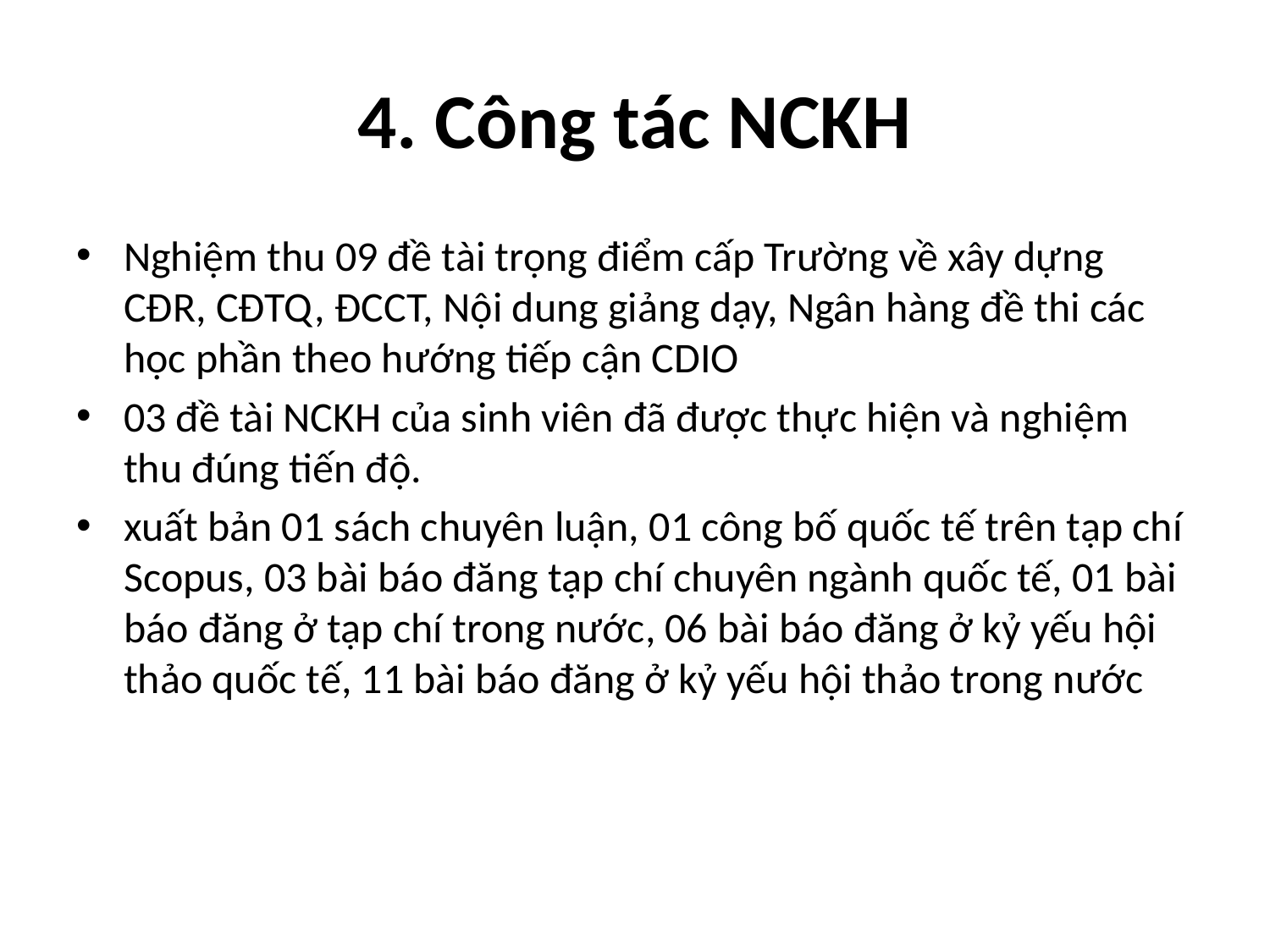

# 4. Công tác NCKH
Nghiệm thu 09 đề tài trọng điểm cấp Trường về xây dựng CĐR, CĐTQ, ĐCCT, Nội dung giảng dạy, Ngân hàng đề thi các học phần theo hướng tiếp cận CDIO
03 đề tài NCKH của sinh viên đã được thực hiện và nghiệm thu đúng tiến độ.
xuất bản 01 sách chuyên luận, 01 công bố quốc tế trên tạp chí Scopus, 03 bài báo đăng tạp chí chuyên ngành quốc tế, 01 bài báo đăng ở tạp chí trong nước, 06 bài báo đăng ở kỷ yếu hội thảo quốc tế, 11 bài báo đăng ở kỷ yếu hội thảo trong nước